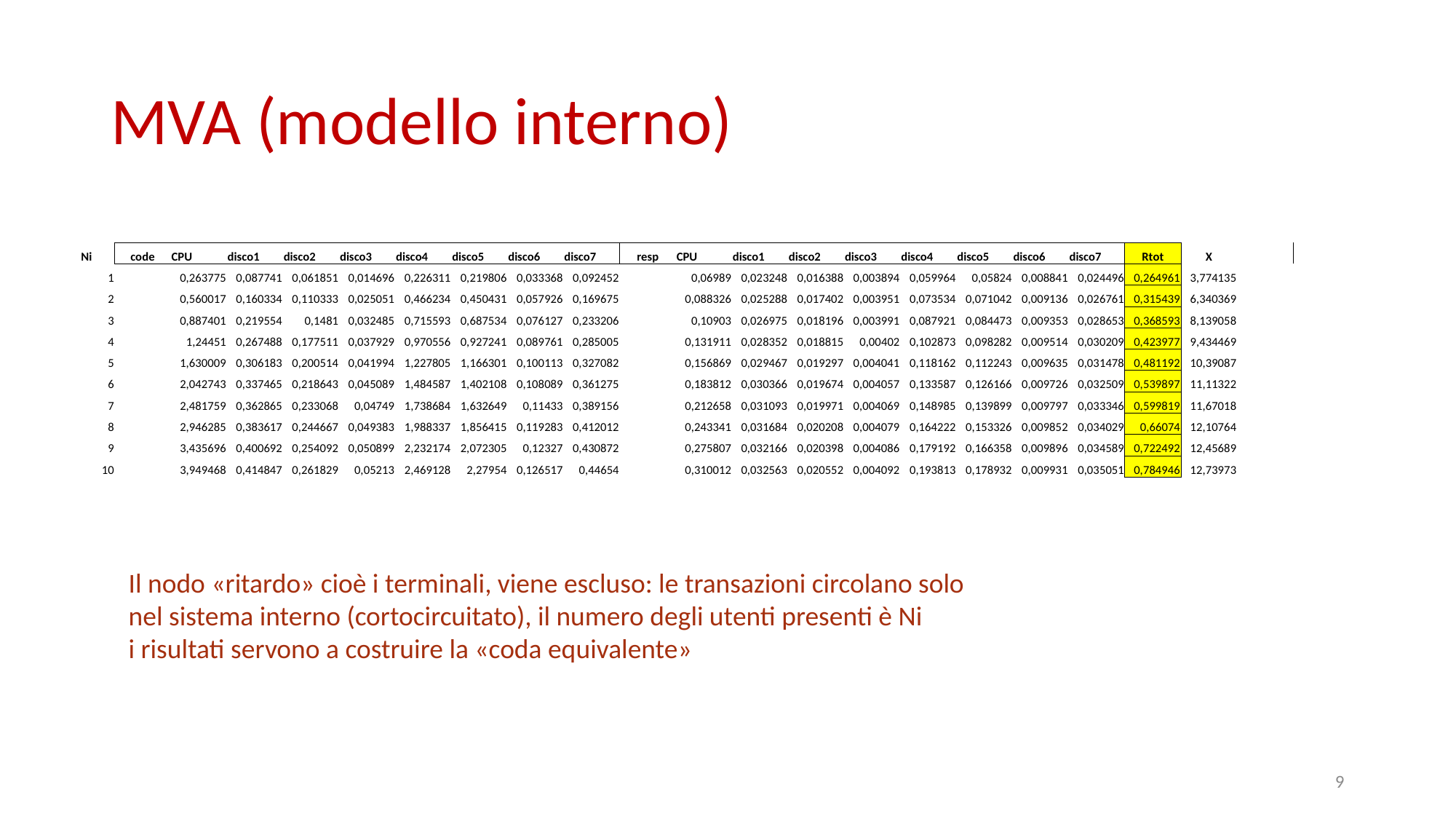

# MVA (modello interno)
| Ni | code | CPU | disco1 | disco2 | disco3 | disco4 | disco5 | disco6 | disco7 | resp | CPU | disco1 | disco2 | disco3 | disco4 | disco5 | disco6 | disco7 | Rtot | X |  |
| --- | --- | --- | --- | --- | --- | --- | --- | --- | --- | --- | --- | --- | --- | --- | --- | --- | --- | --- | --- | --- | --- |
| 1 |  | 0,263775 | 0,087741 | 0,061851 | 0,014696 | 0,226311 | 0,219806 | 0,033368 | 0,092452 |  | 0,06989 | 0,023248 | 0,016388 | 0,003894 | 0,059964 | 0,05824 | 0,008841 | 0,024496 | 0,264961 | 3,774135 |  |
| 2 |  | 0,560017 | 0,160334 | 0,110333 | 0,025051 | 0,466234 | 0,450431 | 0,057926 | 0,169675 |  | 0,088326 | 0,025288 | 0,017402 | 0,003951 | 0,073534 | 0,071042 | 0,009136 | 0,026761 | 0,315439 | 6,340369 |  |
| 3 |  | 0,887401 | 0,219554 | 0,1481 | 0,032485 | 0,715593 | 0,687534 | 0,076127 | 0,233206 |  | 0,10903 | 0,026975 | 0,018196 | 0,003991 | 0,087921 | 0,084473 | 0,009353 | 0,028653 | 0,368593 | 8,139058 |  |
| 4 |  | 1,24451 | 0,267488 | 0,177511 | 0,037929 | 0,970556 | 0,927241 | 0,089761 | 0,285005 |  | 0,131911 | 0,028352 | 0,018815 | 0,00402 | 0,102873 | 0,098282 | 0,009514 | 0,030209 | 0,423977 | 9,434469 |  |
| 5 |  | 1,630009 | 0,306183 | 0,200514 | 0,041994 | 1,227805 | 1,166301 | 0,100113 | 0,327082 |  | 0,156869 | 0,029467 | 0,019297 | 0,004041 | 0,118162 | 0,112243 | 0,009635 | 0,031478 | 0,481192 | 10,39087 |  |
| 6 |  | 2,042743 | 0,337465 | 0,218643 | 0,045089 | 1,484587 | 1,402108 | 0,108089 | 0,361275 |  | 0,183812 | 0,030366 | 0,019674 | 0,004057 | 0,133587 | 0,126166 | 0,009726 | 0,032509 | 0,539897 | 11,11322 |  |
| 7 |  | 2,481759 | 0,362865 | 0,233068 | 0,04749 | 1,738684 | 1,632649 | 0,11433 | 0,389156 |  | 0,212658 | 0,031093 | 0,019971 | 0,004069 | 0,148985 | 0,139899 | 0,009797 | 0,033346 | 0,599819 | 11,67018 |  |
| 8 |  | 2,946285 | 0,383617 | 0,244667 | 0,049383 | 1,988337 | 1,856415 | 0,119283 | 0,412012 |  | 0,243341 | 0,031684 | 0,020208 | 0,004079 | 0,164222 | 0,153326 | 0,009852 | 0,034029 | 0,66074 | 12,10764 |  |
| 9 |  | 3,435696 | 0,400692 | 0,254092 | 0,050899 | 2,232174 | 2,072305 | 0,12327 | 0,430872 |  | 0,275807 | 0,032166 | 0,020398 | 0,004086 | 0,179192 | 0,166358 | 0,009896 | 0,034589 | 0,722492 | 12,45689 |  |
| 10 |  | 3,949468 | 0,414847 | 0,261829 | 0,05213 | 2,469128 | 2,27954 | 0,126517 | 0,44654 |  | 0,310012 | 0,032563 | 0,020552 | 0,004092 | 0,193813 | 0,178932 | 0,009931 | 0,035051 | 0,784946 | 12,73973 |  |
Il nodo «ritardo» cioè i terminali, viene escluso: le transazioni circolano solo
nel sistema interno (cortocircuitato), il numero degli utenti presenti è Ni
i risultati servono a costruire la «coda equivalente»
9